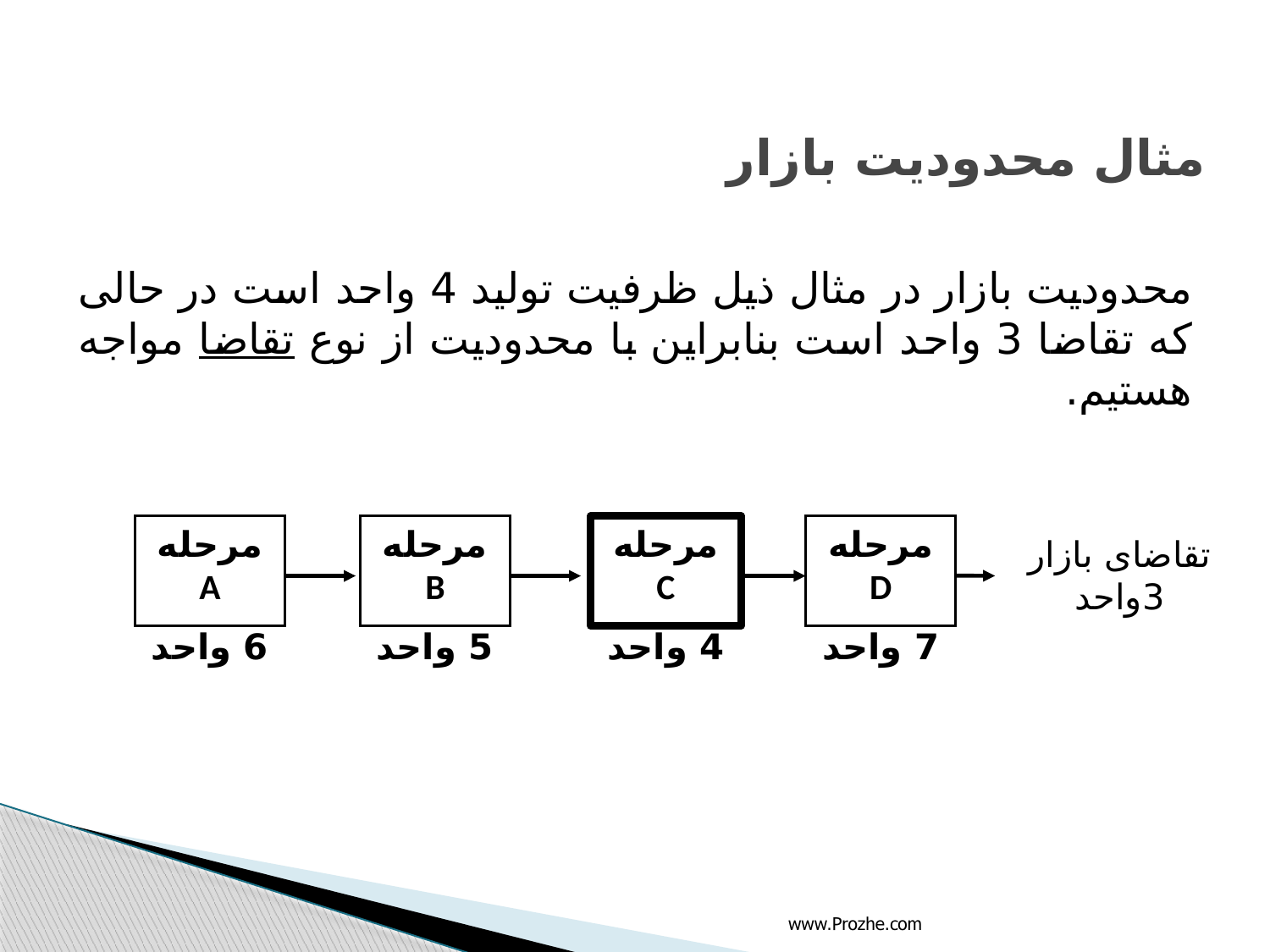

# مثال محدودیت بازار
محدودیت بازار در مثال ذیل ظرفیت تولید 4 واحد است در حالی که تقاضا 3 واحد است بنابراین با محدودیت از نوع تقاضا مواجه هستیم.
مرحله A
6 واحد
مرحله B
5 واحد
مرحله C
4 واحد
مرحله D
7 واحد
تقاضای بازار 3واحد
www.Prozhe.com